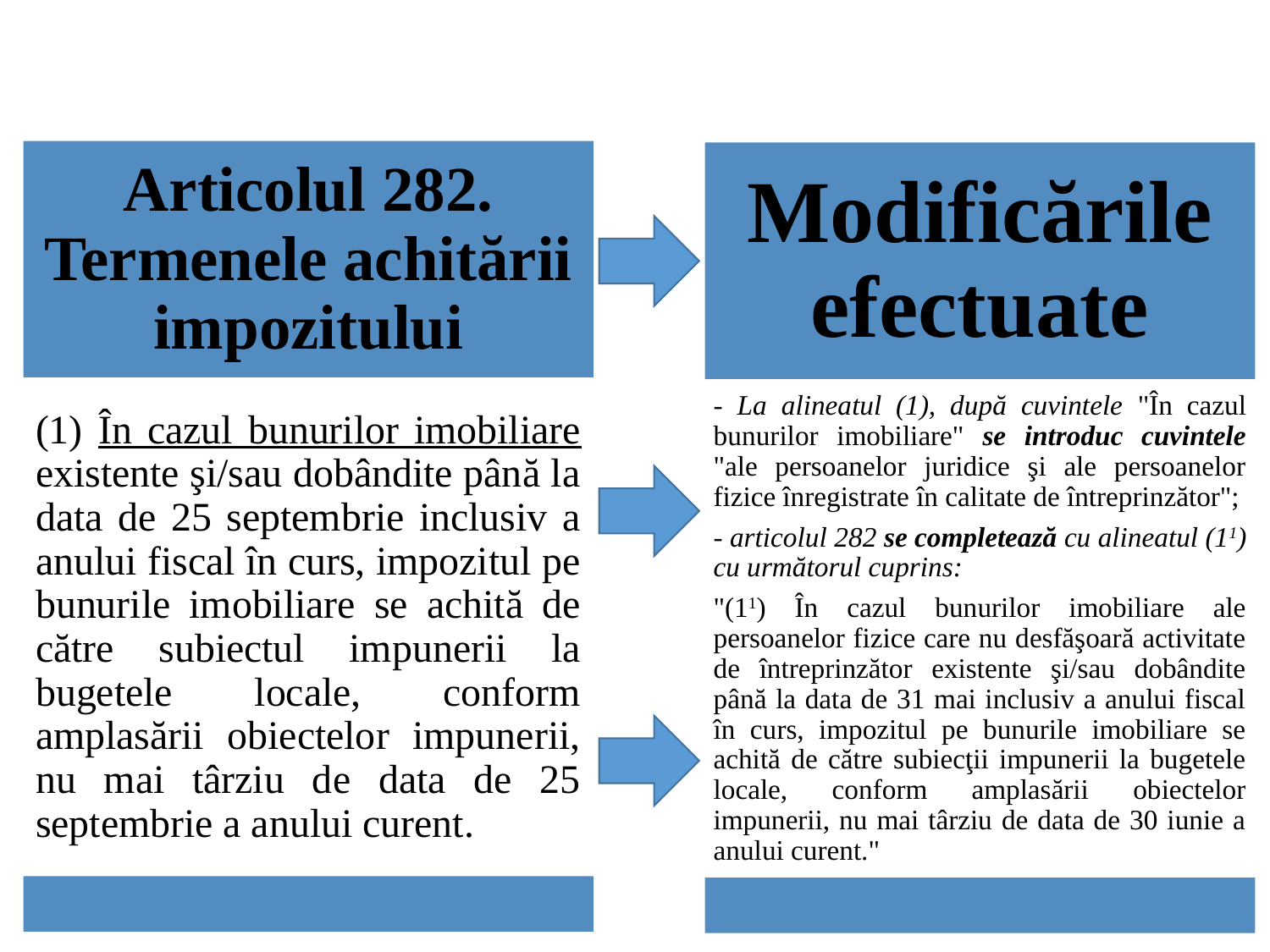

Articolul 282. Termenele achitării impozitului
(1) În cazul bunurilor imobiliare existente şi/sau dobândite până la data de 25 septembrie inclusiv a anului fiscal în curs, impozitul pe bunurile imobiliare se achită de către subiectul impunerii la bugetele locale, conform amplasării obiectelor impunerii, nu mai târziu de data de 25 septembrie a anului curent.
Modificările efectuate
- La alineatul (1), după cuvintele "În cazul bunurilor imobiliare" se introduc cuvintele "ale persoanelor juridice şi ale persoanelor fizice înregistrate în calitate de întreprinzător";
- articolul 282 se completează cu alineatul (11) cu următorul cuprins:
"(11) În cazul bunurilor imobiliare ale persoanelor fizice care nu desfăşoară activitate de întreprinzător existente şi/sau dobândite până la data de 31 mai inclusiv a anului fiscal în curs, impozitul pe bunurile imobiliare se achită de către subiecţii impunerii la bugetele locale, conform amplasării obiectelor impunerii, nu mai târziu de data de 30 iunie a anului curent."

3